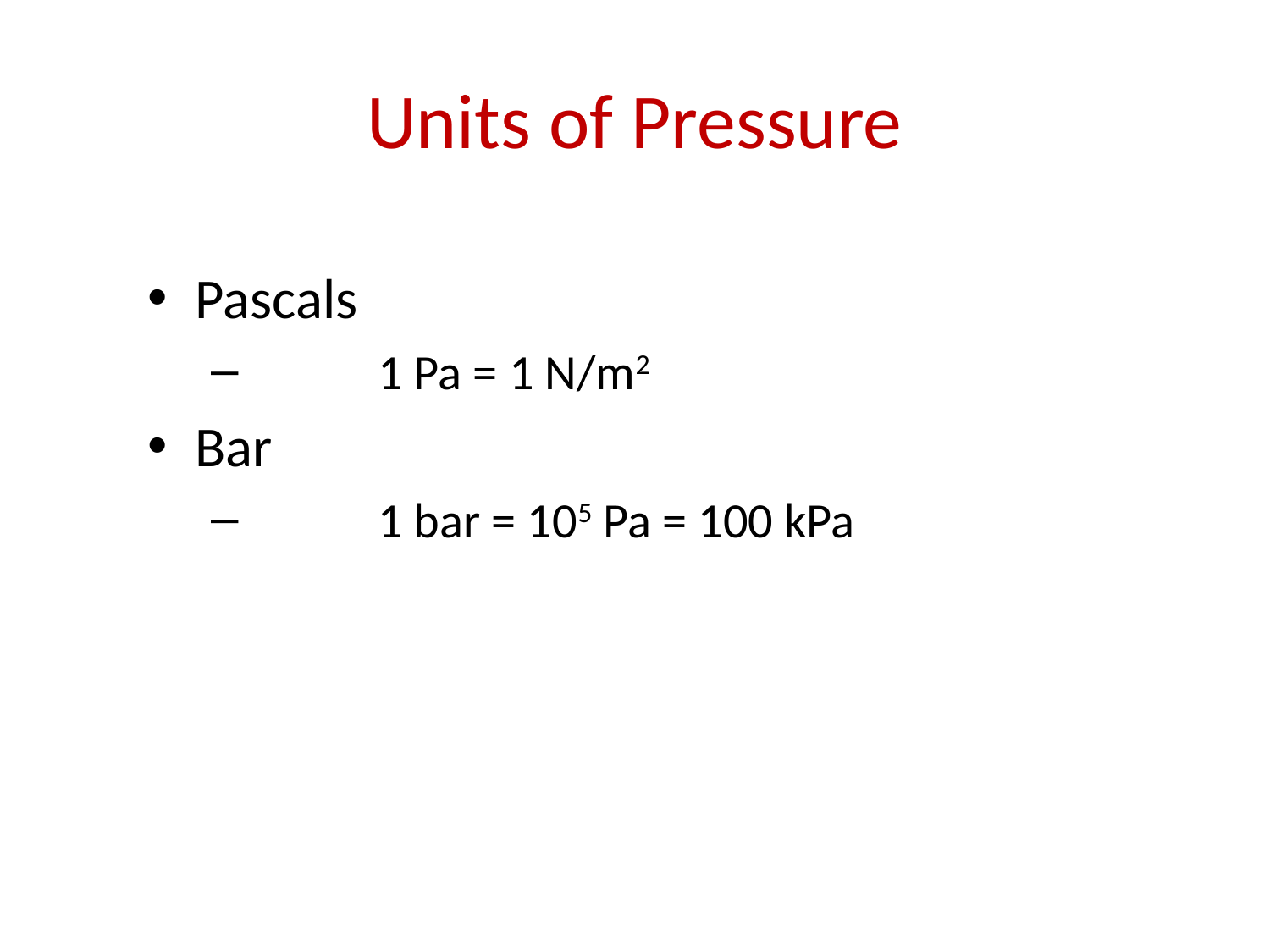

# Units of Pressure
Pascals
	1 Pa = 1 N/m2
Bar
	1 bar = 105 Pa = 100 kPa